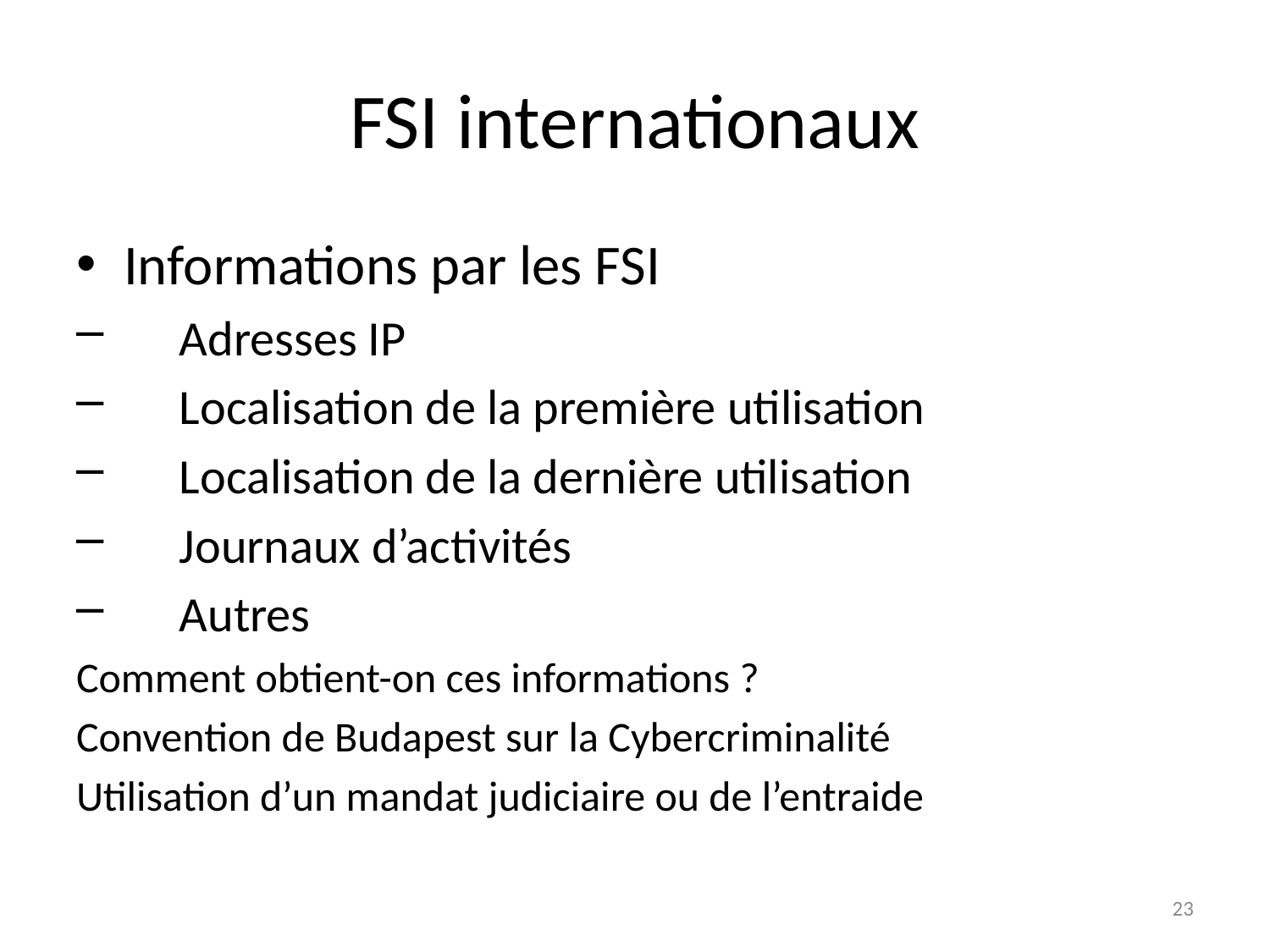

# FSI internationaux
Informations par les FSI
Adresses IP
Localisation de la première utilisation
Localisation de la dernière utilisation
Journaux d’activités
Autres
Comment obtient-on ces informations ?
Convention de Budapest sur la Cybercriminalité
Utilisation d’un mandat judiciaire ou de l’entraide

23